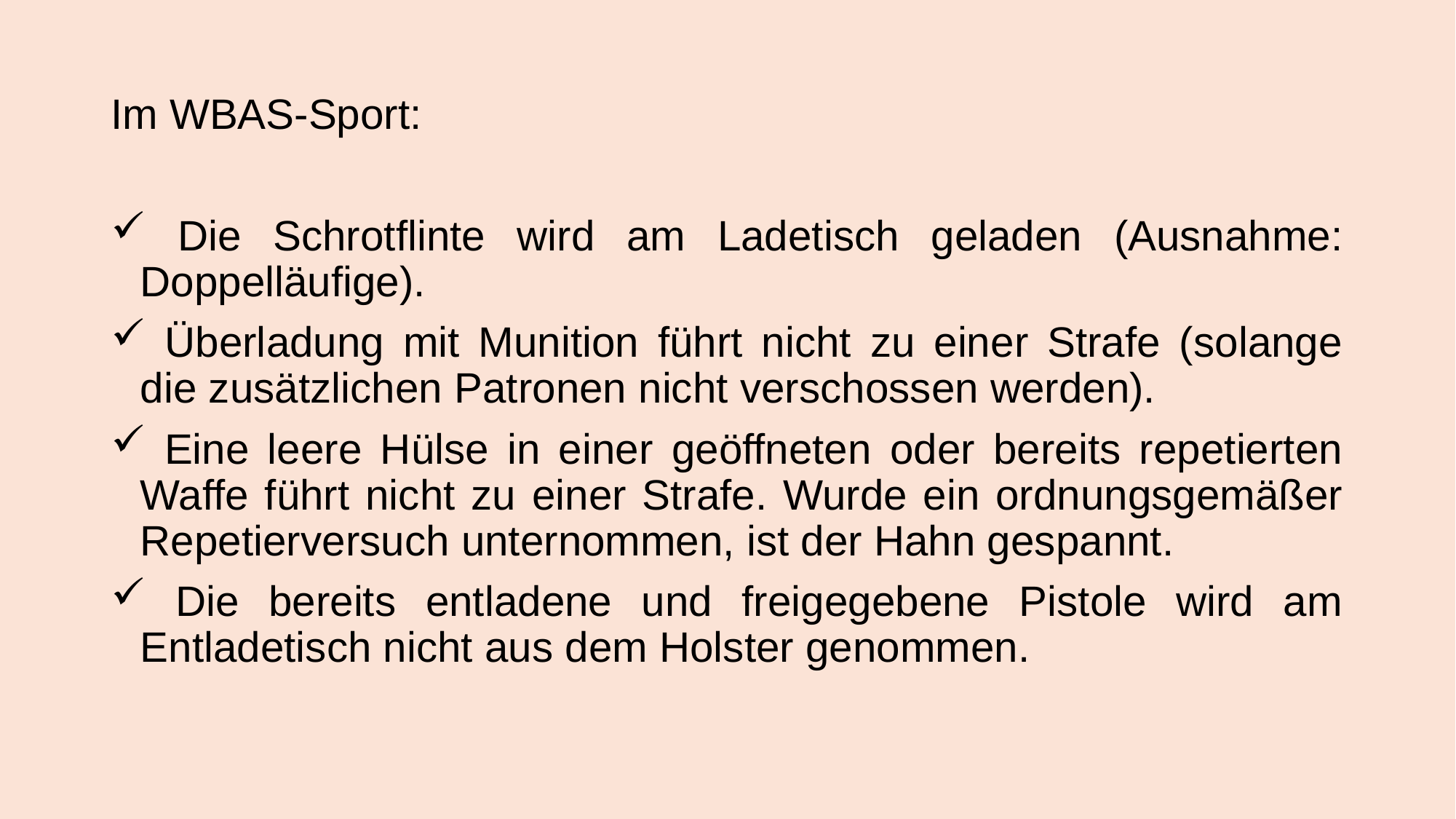

Im WBAS-Sport:

 Die Schrotflinte wird am Ladetisch geladen (Ausnahme: Doppelläufige).
 Überladung mit Munition führt nicht zu einer Strafe (solange die zusätzlichen Patronen nicht verschossen werden).
 Eine leere Hülse in einer geöffneten oder bereits repetierten Waffe führt nicht zu einer Strafe. Wurde ein ordnungsgemäßer Repetierversuch unternommen, ist der Hahn gespannt.
 Die bereits entladene und freigegebene Pistole wird am Entladetisch nicht aus dem Holster genommen.